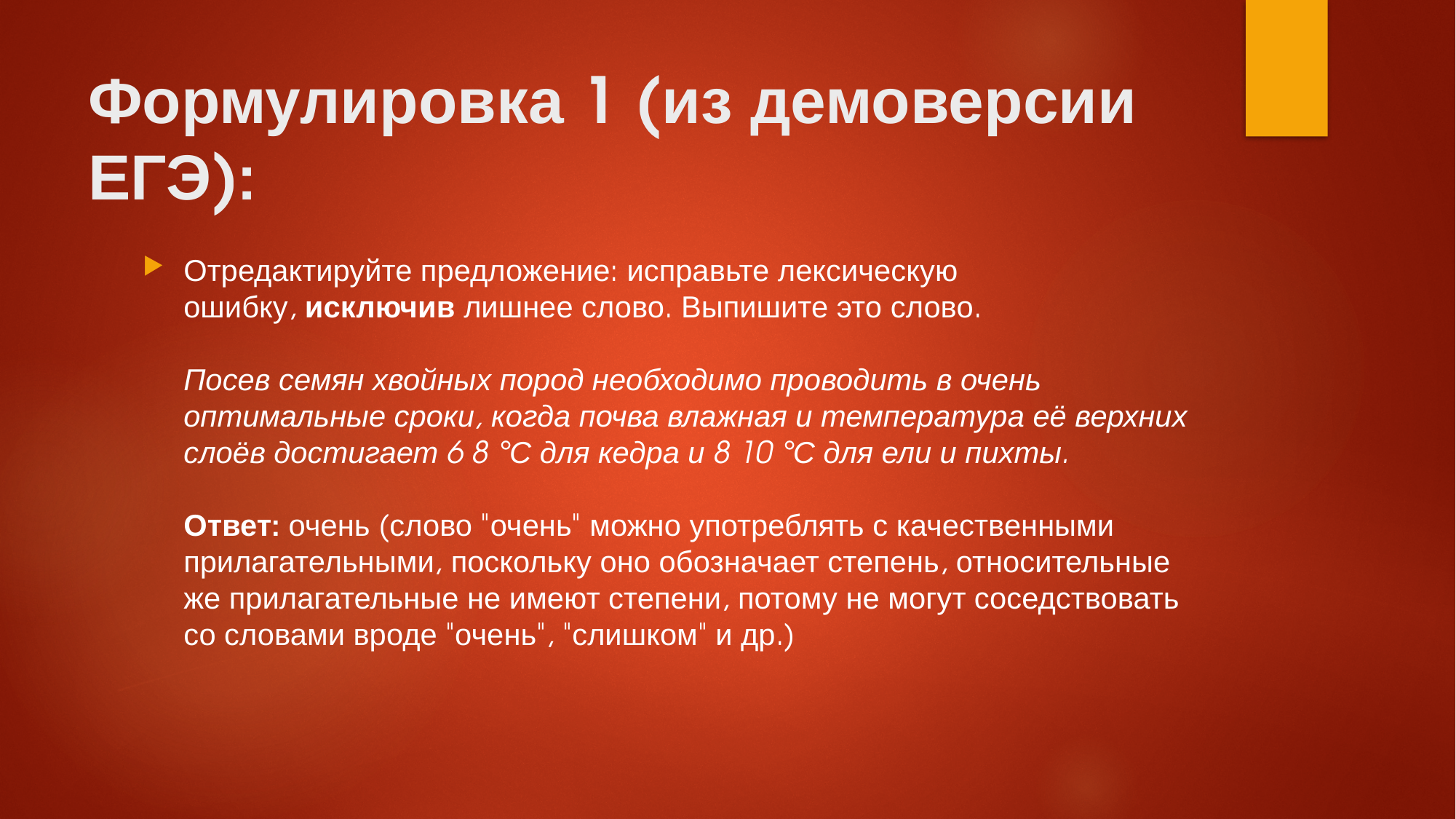

# Формулировка 1 (из демоверсии ЕГЭ):
Отредактируйте предложение: исправьте лексическую ошибку, исключив лишнее слово. Выпишите это слово.
Посев семян хвойных пород необходимо проводить в очень оптимальные сроки, когда почва влажная и температура её верхних слоёв достигает 6 8 °С для кедра и 8 10 °С для ели и пихты.
Ответ: очень (слово "очень" можно употреблять с качественными прилагательными, поскольку оно обозначает степень, относительные же прилагательные не имеют степени, потому не могут соседствовать со словами вроде "очень", "слишком" и др.)